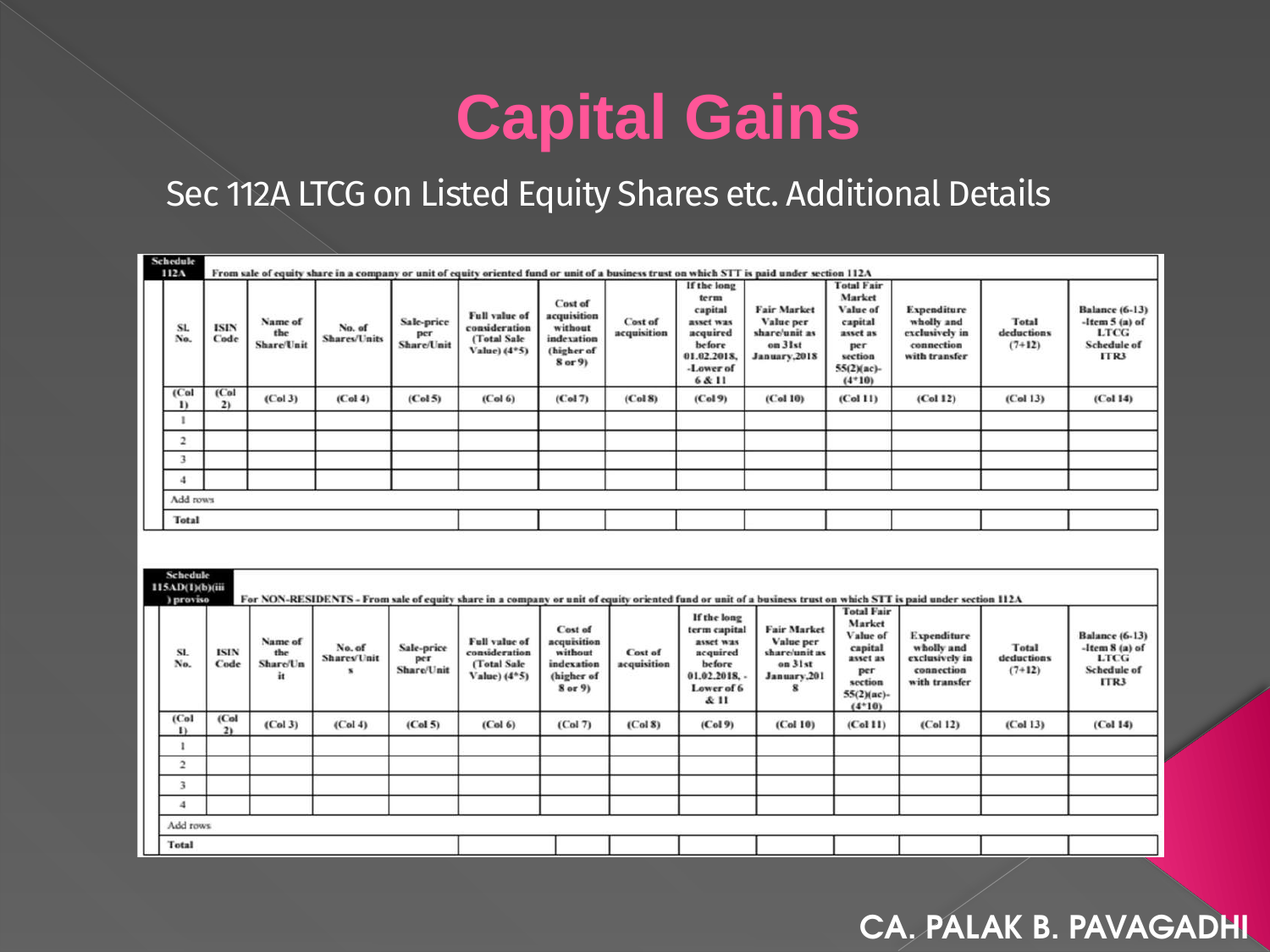

Capital Gains
Sec 112A LTCG on Listed Equity Shares etc. Additional Details
CA. PALAK B. PAVAGADHI